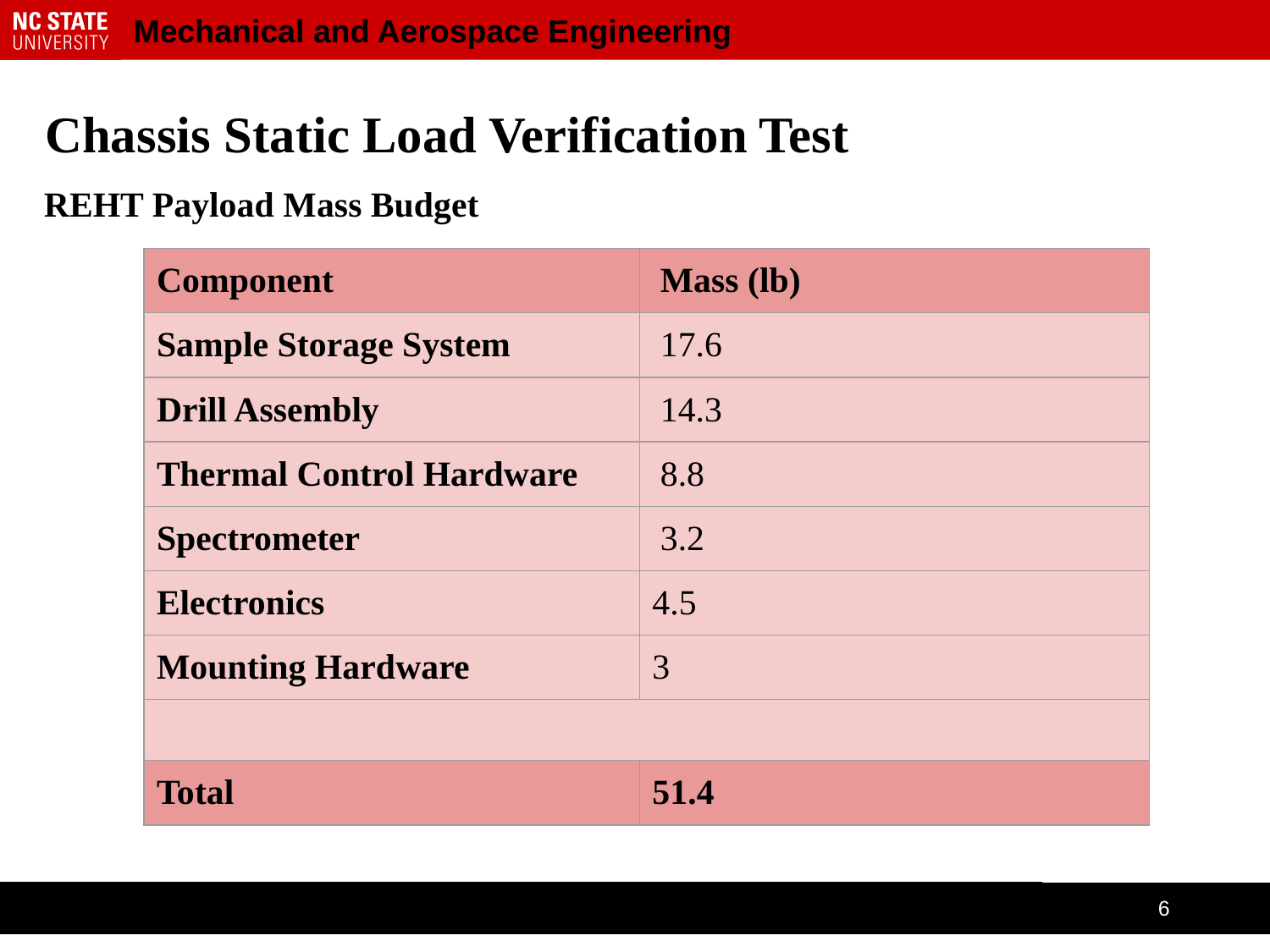

# Chassis Static Load Verification Test
REHT Payload Mass Budget

| Component | Mass (lb) |
| --- | --- |
| Sample Storage System | 17.6 |
| Drill Assembly | 14.3 |
| Thermal Control Hardware | 8.8 |
| Spectrometer | 3.2 |
| Electronics | 4.5 |
| Mounting Hardware | 3 |
|  |  |
| Total | 51.4 |

6